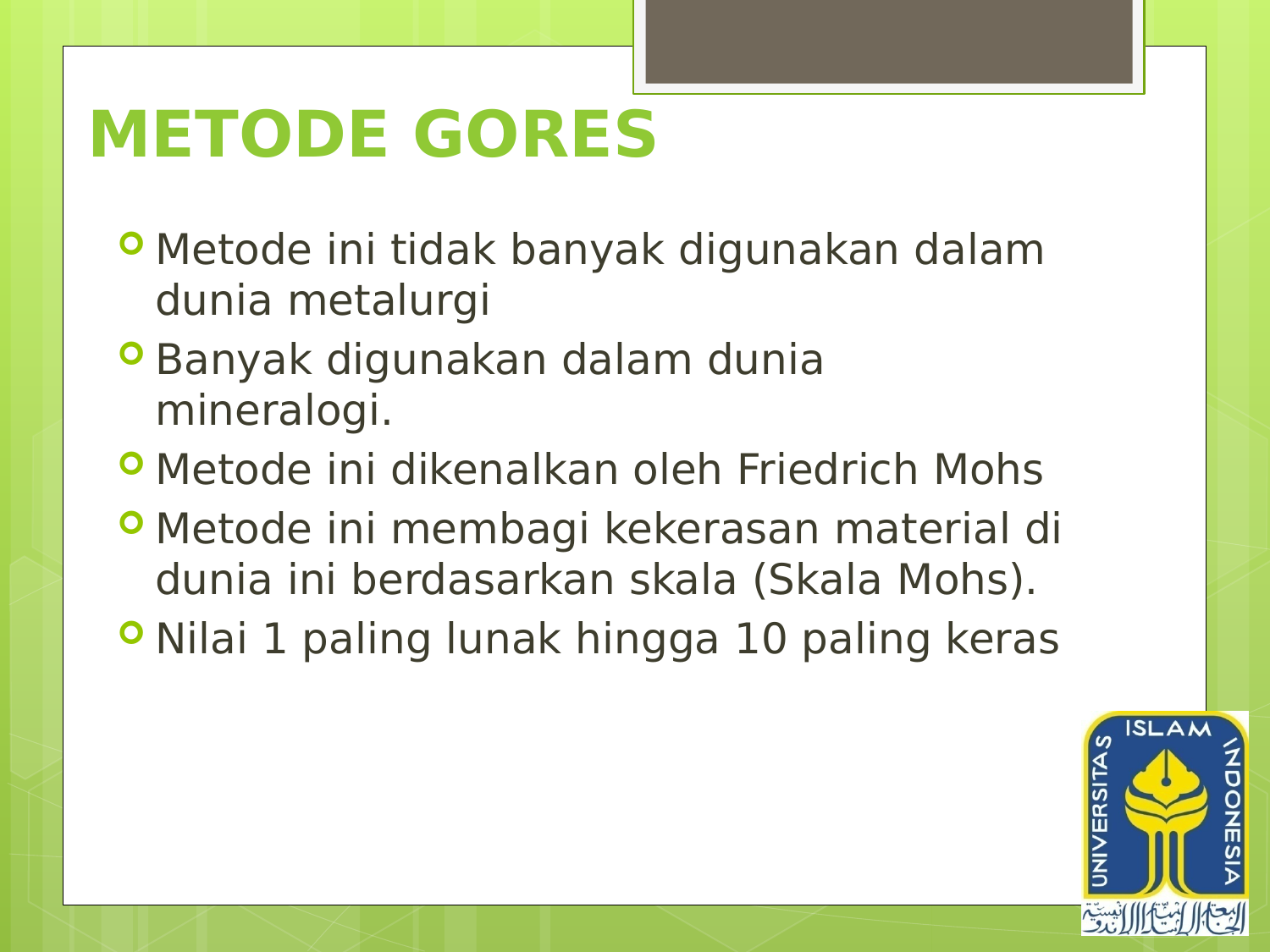

# Metode gores
Metode ini tidak banyak digunakan dalam dunia metalurgi
Banyak digunakan dalam dunia mineralogi.
Metode ini dikenalkan oleh Friedrich Mohs
Metode ini membagi kekerasan material di dunia ini berdasarkan skala (Skala Mohs).
Nilai 1 paling lunak hingga 10 paling keras